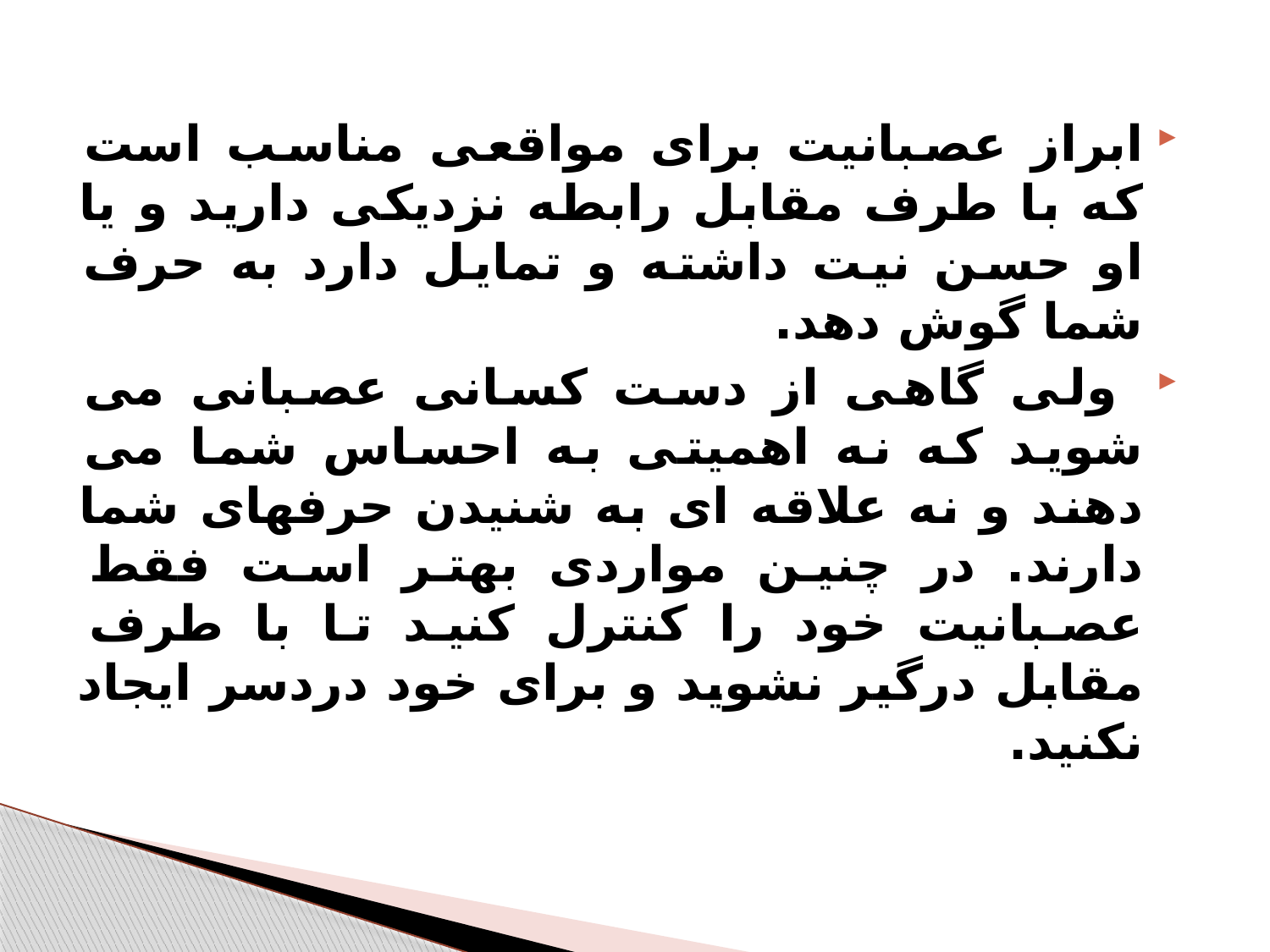

ابراز عصبانیت برای مواقعی مناسب است که با طرف مقابل رابطه نزدیکی دارید و یا او حسن نیت داشته و تمایل دارد به حرف شما گوش دهد.
 ولی گاهی از دست کسانی عصبانی می شوید که نه اهمیتی به احساس شما می دهند و نه علاقه ای به شنیدن حرفهای شما دارند. در چنین مواردی بهتر است فقط عصبانیت خود را کنترل کنید تا با طرف مقابل درگیر نشوید و برای خود دردسر ایجاد نکنید.